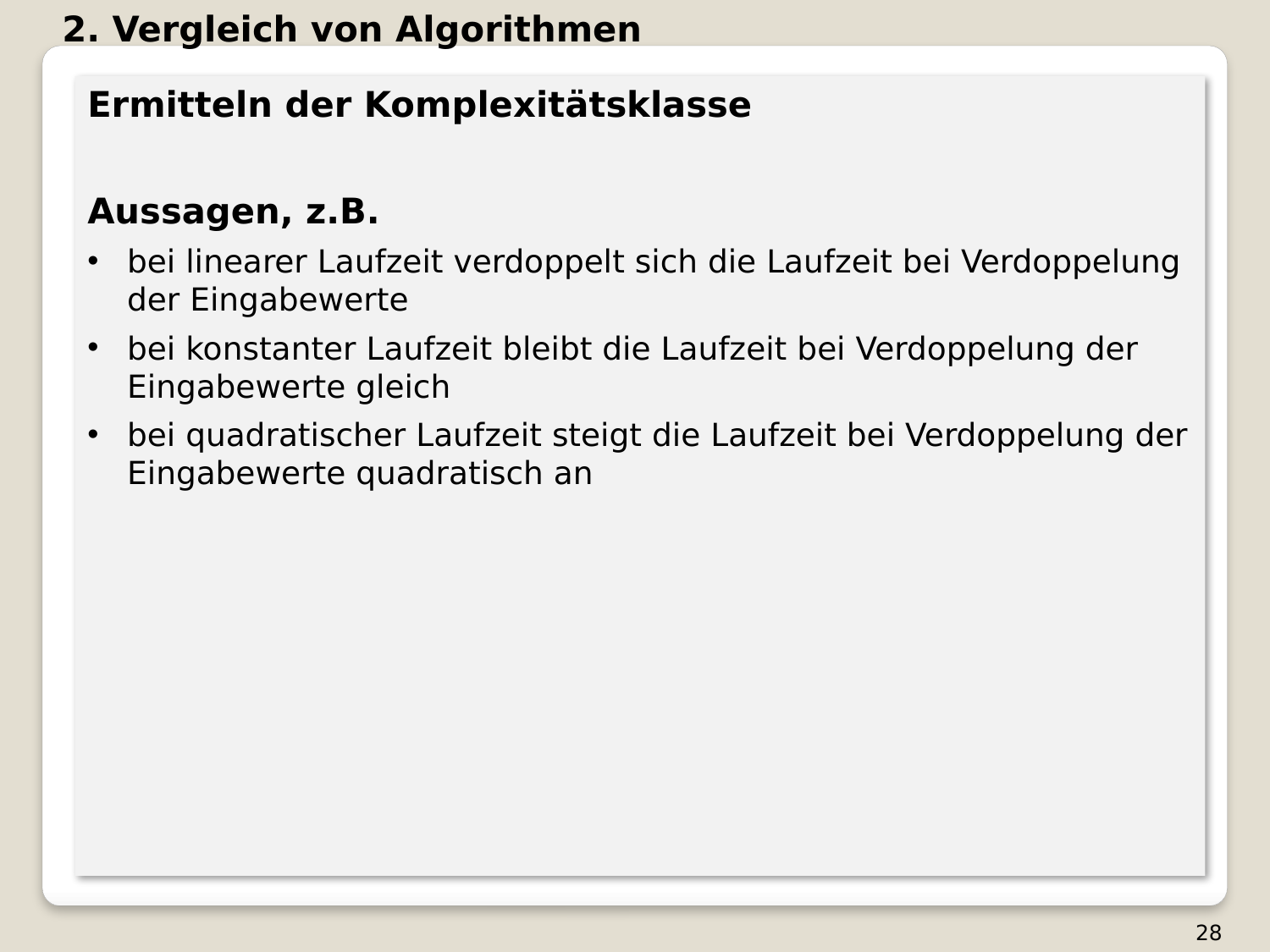

2. Vergleich von Algorithmen
Ermitteln der Komplexitätsklasse

Aussagen, z.B.
bei linearer Laufzeit verdoppelt sich die Laufzeit bei Verdoppelung der Eingabewerte
bei konstanter Laufzeit bleibt die Laufzeit bei Verdoppelung der Eingabewerte gleich
bei quadratischer Laufzeit steigt die Laufzeit bei Verdoppelung der Eingabewerte quadratisch an